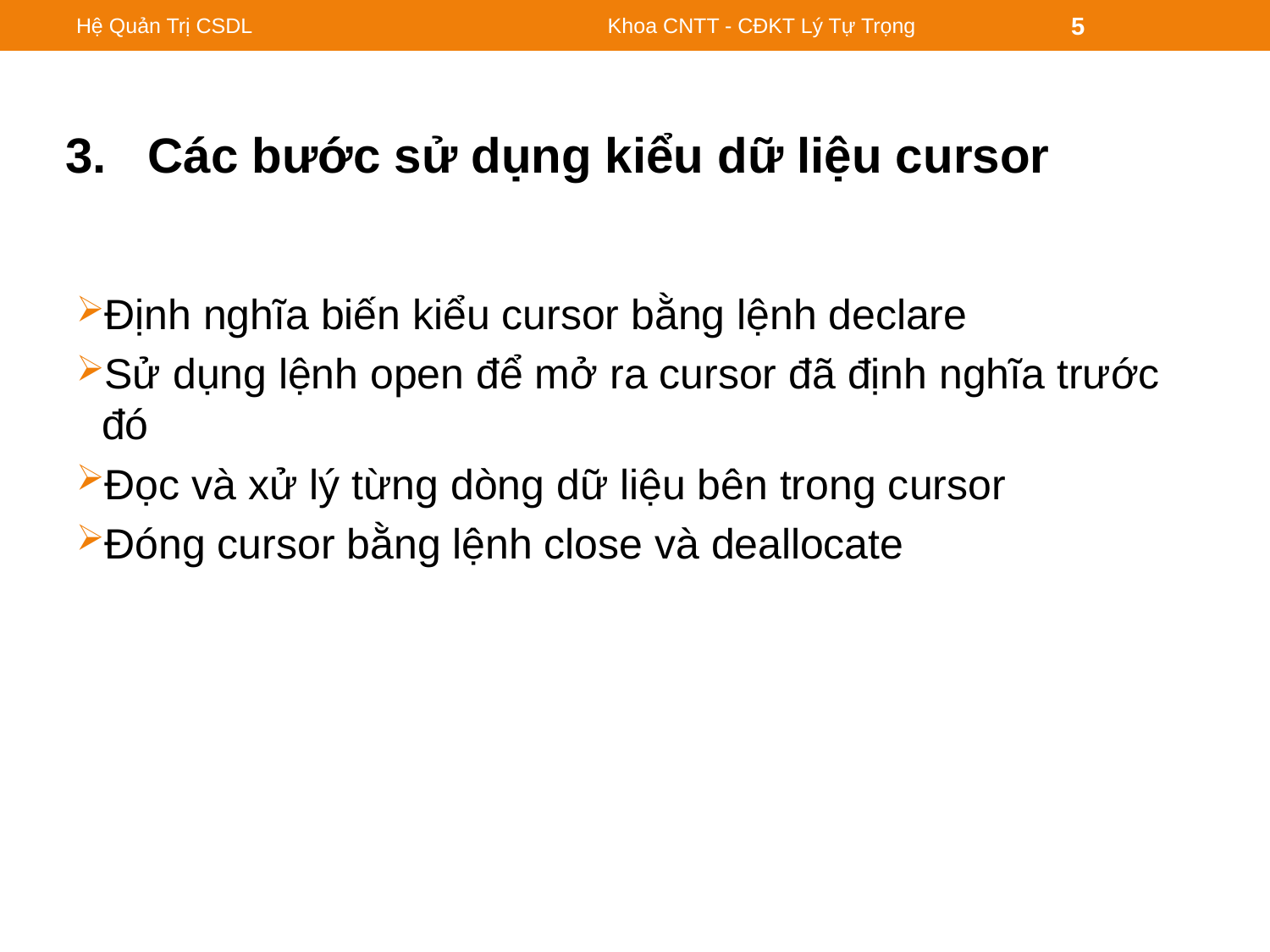

Hệ Quản Trị CSDL
Khoa CNTT - CĐKT Lý Tự Trọng
5
# 3.   Các bước sử dụng kiểu dữ liệu cursor

Định nghĩa biến kiểu cursor bằng lệnh declare
Sử dụng lệnh open để mở ra cursor đã định nghĩa trước đó
Đọc và xử lý từng dòng dữ liệu bên trong cursor
Đóng cursor bằng lệnh close và deallocate